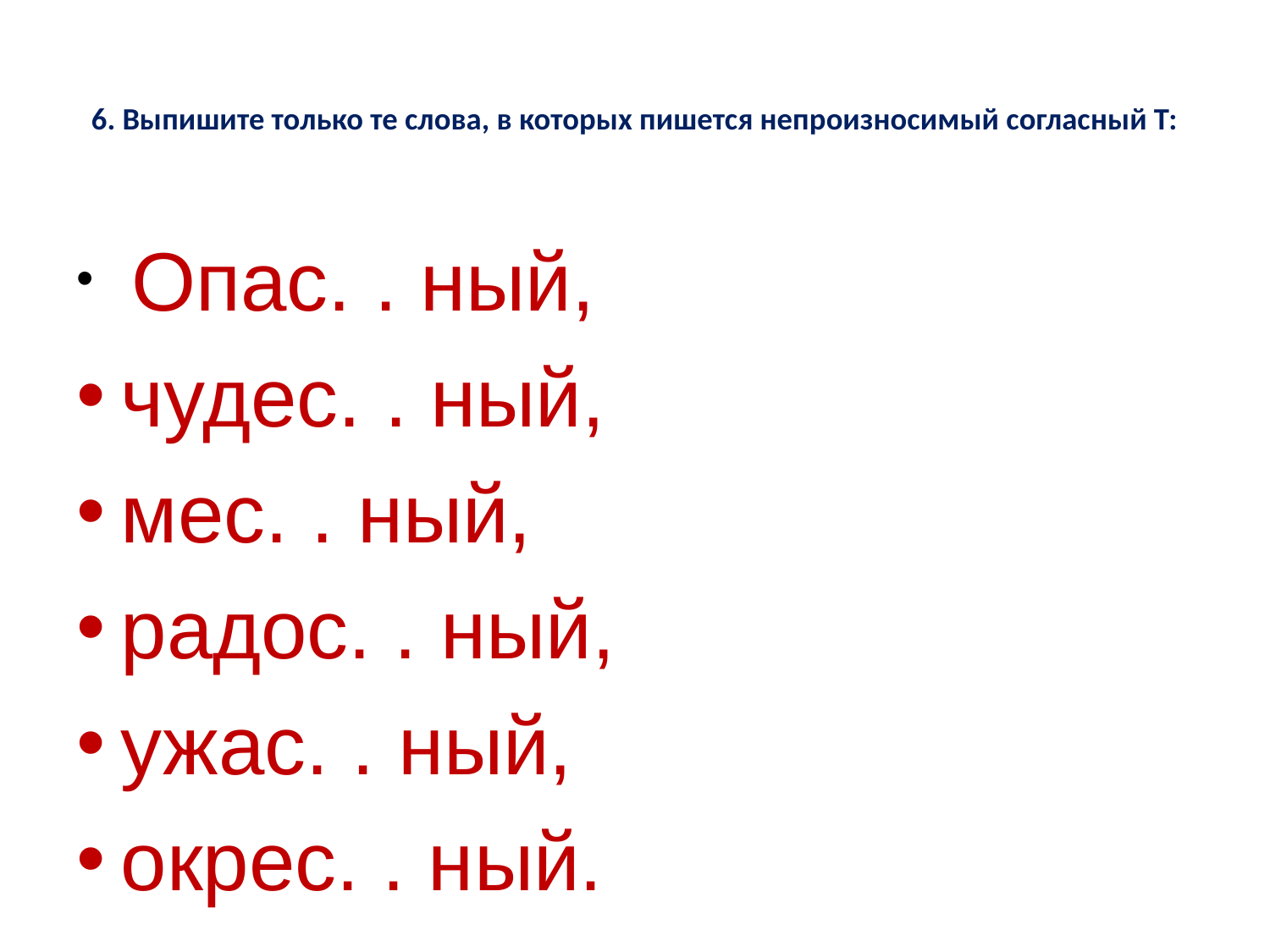

# 6. Выпишите только те слова, в которых пишется непроизносимый согласный Т:
 Опас. . ный,
чудес. . ный,
мес. . ный,
радос. . ный,
ужас. . ный,
окрес. . ный.